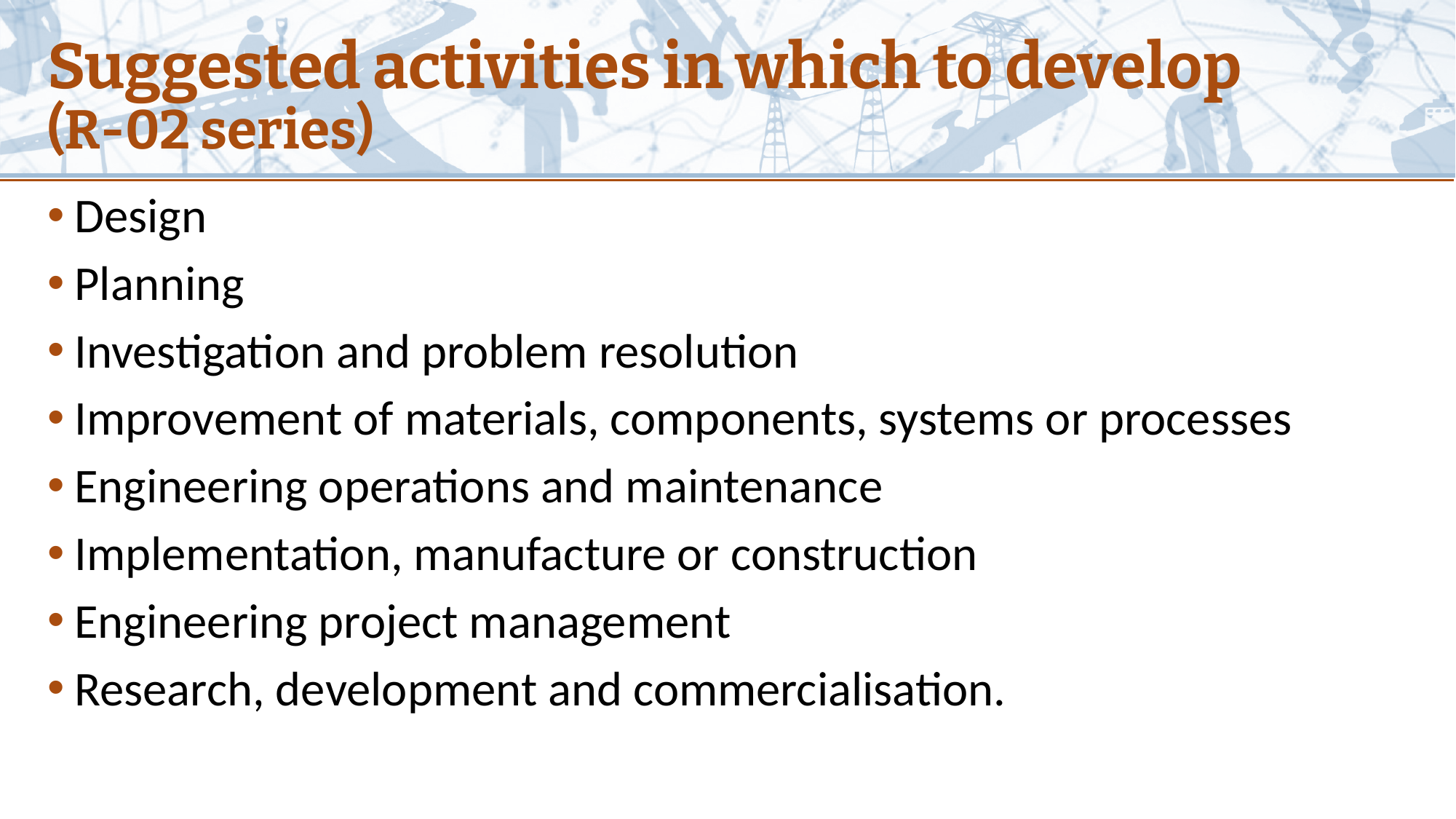

# Suggested activities in which to develop (R-02 series)
Design
Planning
Investigation and problem resolution
Improvement of materials, components, systems or processes
Engineering operations and maintenance
Implementation, manufacture or construction
Engineering project management
Research, development and commercialisation.